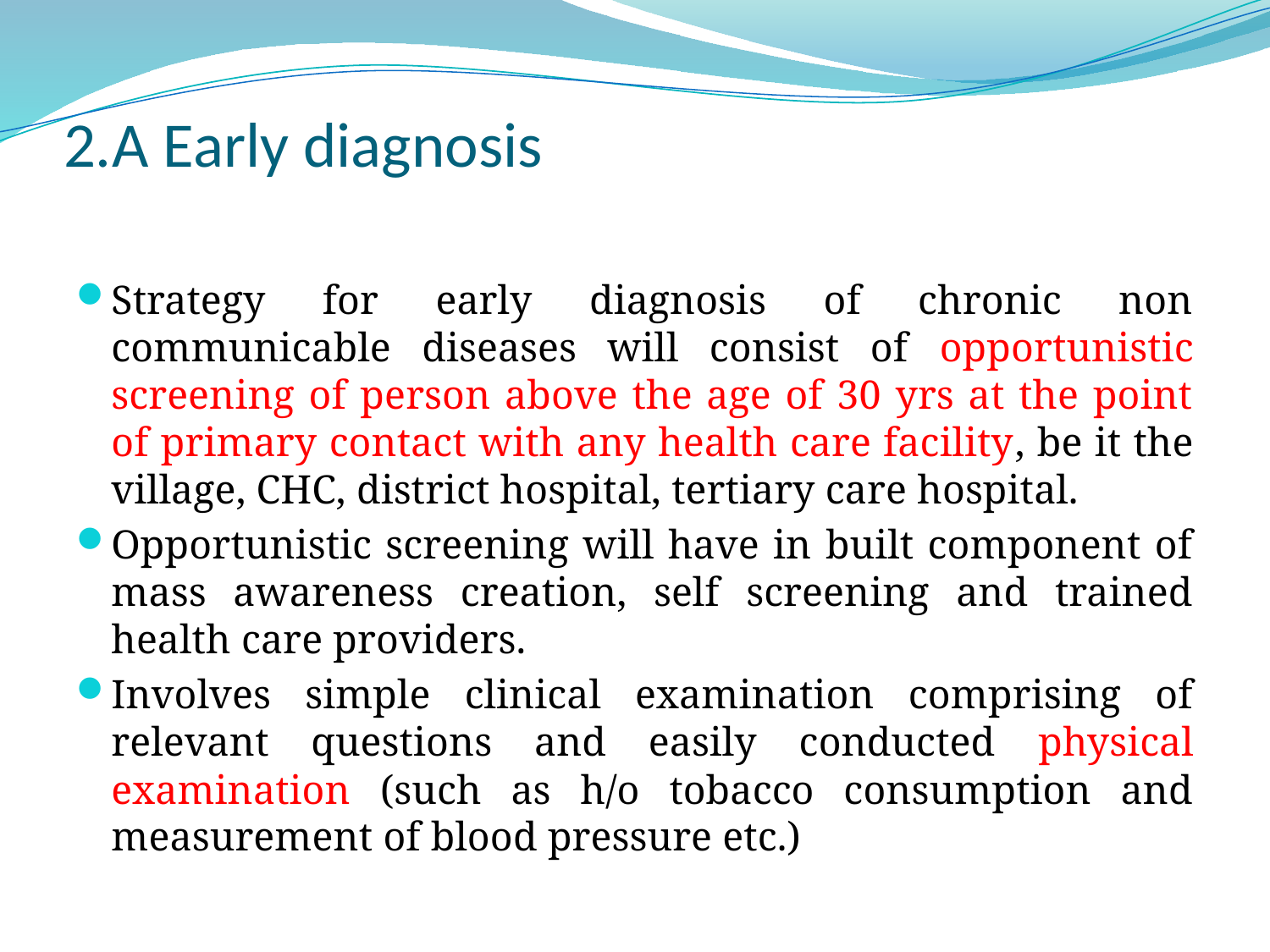

# 2.A Early diagnosis
Strategy for early diagnosis of chronic non communicable diseases will consist of opportunistic screening of person above the age of 30 yrs at the point of primary contact with any health care facility, be it the village, CHC, district hospital, tertiary care hospital.
Opportunistic screening will have in built component of mass awareness creation, self screening and trained health care providers.
Involves simple clinical examination comprising of relevant questions and easily conducted physical examination (such as h/o tobacco consumption and measurement of blood pressure etc.)